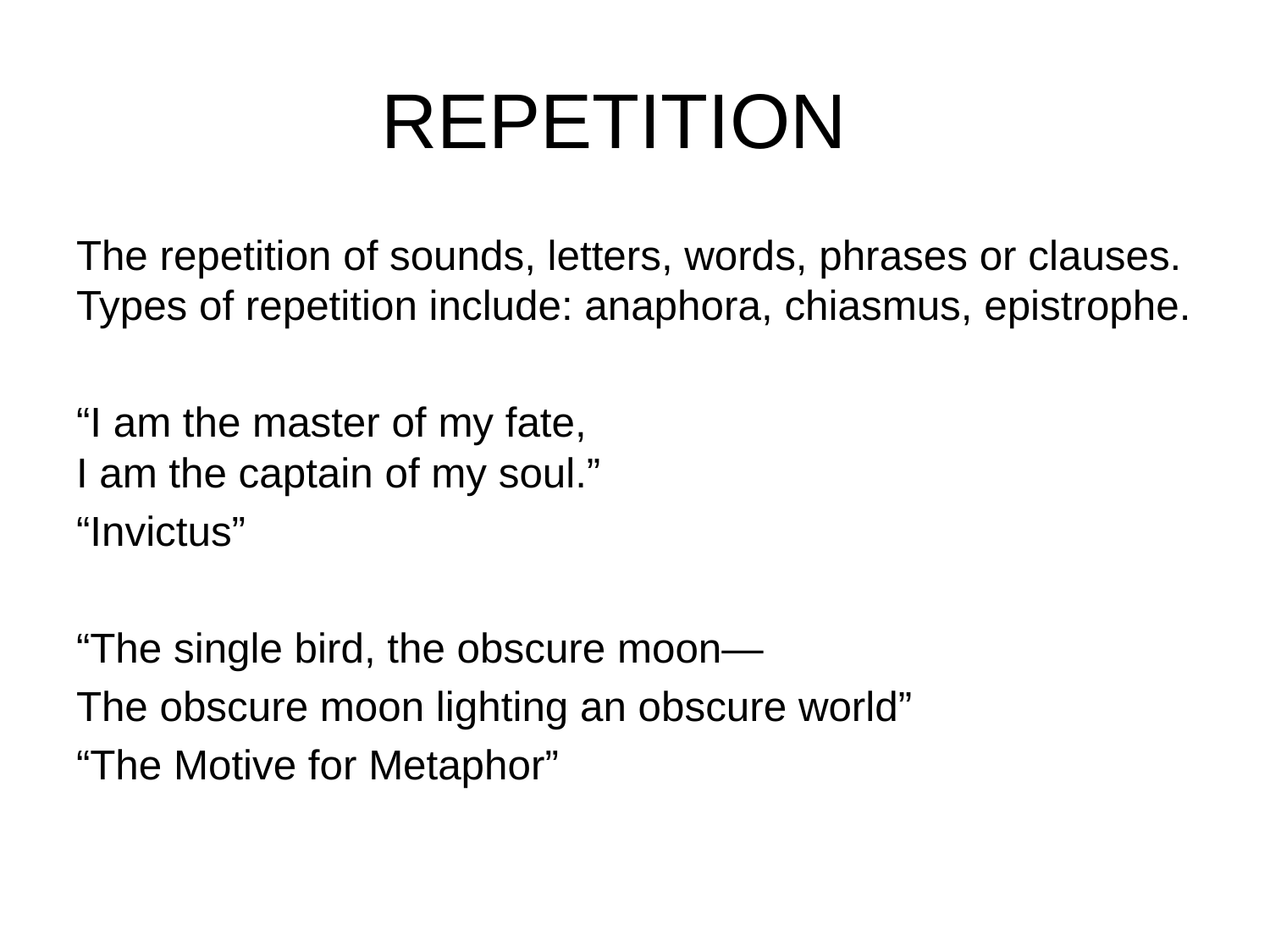

# REPETITION
The repetition of sounds, letters, words, phrases or clauses. Types of repetition include: anaphora, chiasmus, epistrophe.

“I am the master of my fate, 
I am the captain of my soul.”
“Invictus”

“The single bird, the obscure moon—
The obscure moon lighting an obscure world”
“The Motive for Metaphor”